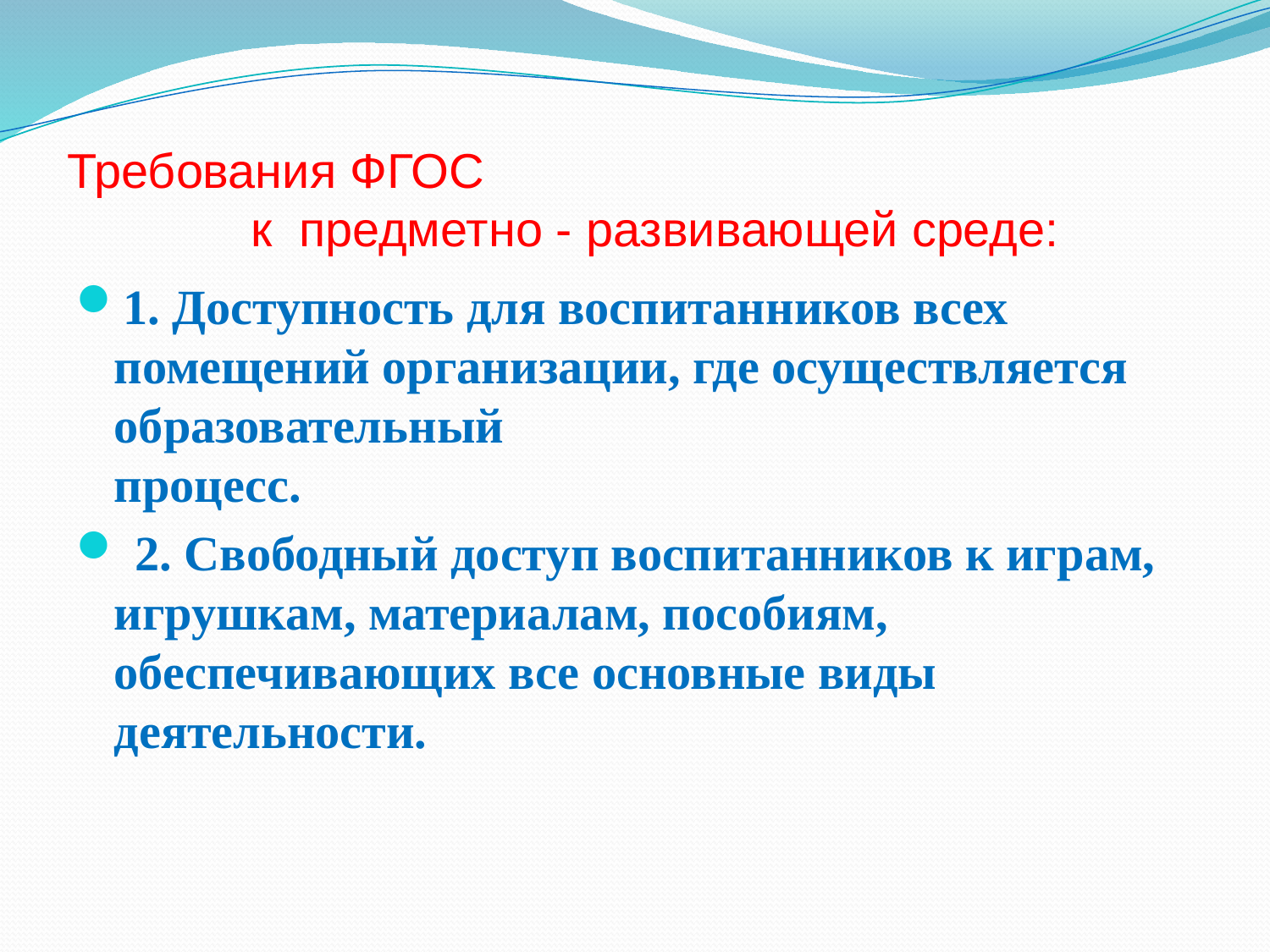

# Требования ФГОС                                                          к  предметно - развивающей среде:
1. Доступность для воспитанников всех помещений организации, где осуществляется образовательный процесс.
 2. Свободный доступ воспитанников к играм, игрушкам, материалам, пособиям, обеспечивающих все основные виды деятельности.